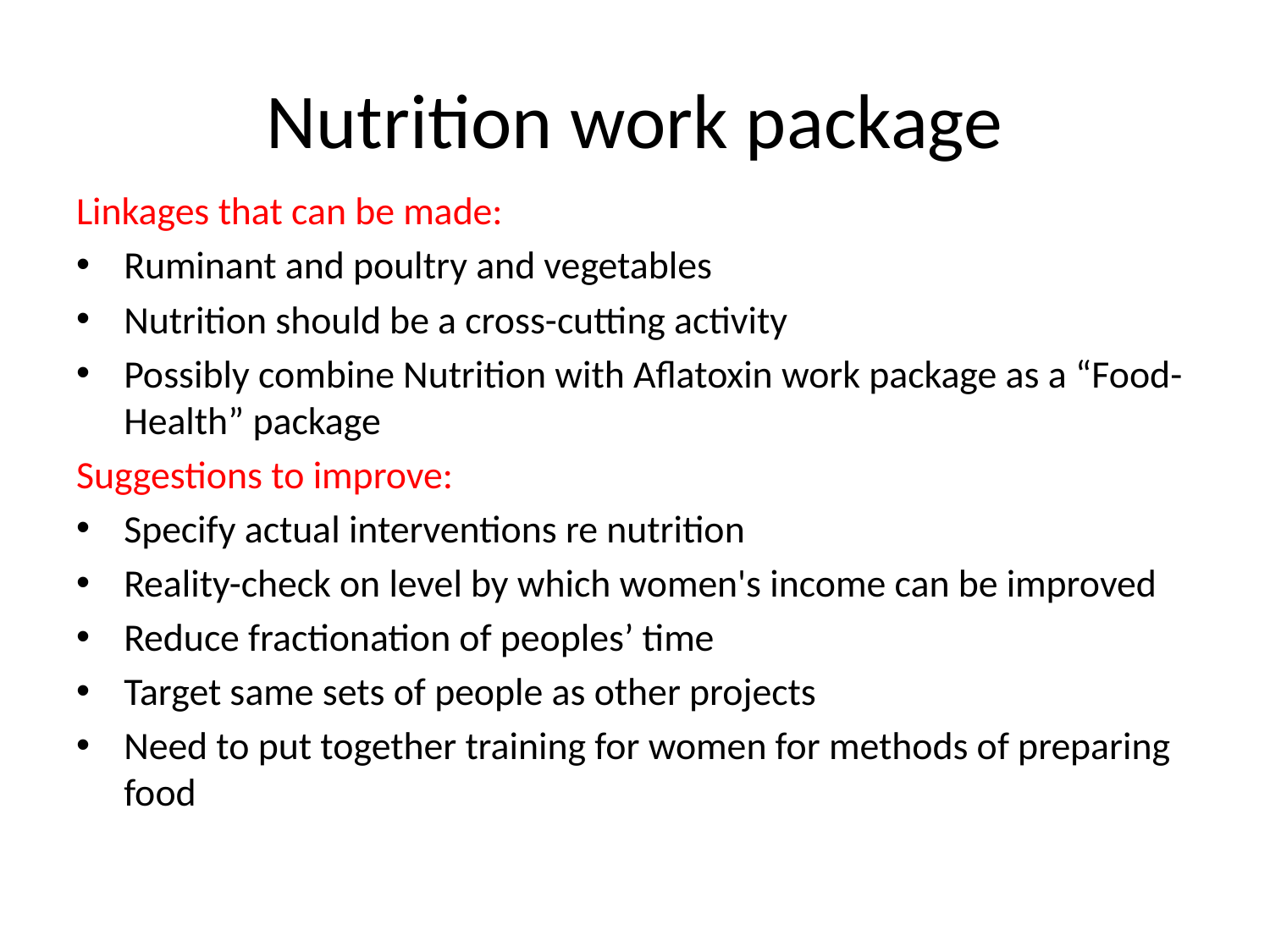

# Nutrition work package
Linkages that can be made:
Ruminant and poultry and vegetables
Nutrition should be a cross-cutting activity
Possibly combine Nutrition with Aflatoxin work package as a “Food-Health” package
Suggestions to improve:
Specify actual interventions re nutrition
Reality-check on level by which women's income can be improved
Reduce fractionation of peoples’ time
Target same sets of people as other projects
Need to put together training for women for methods of preparing food